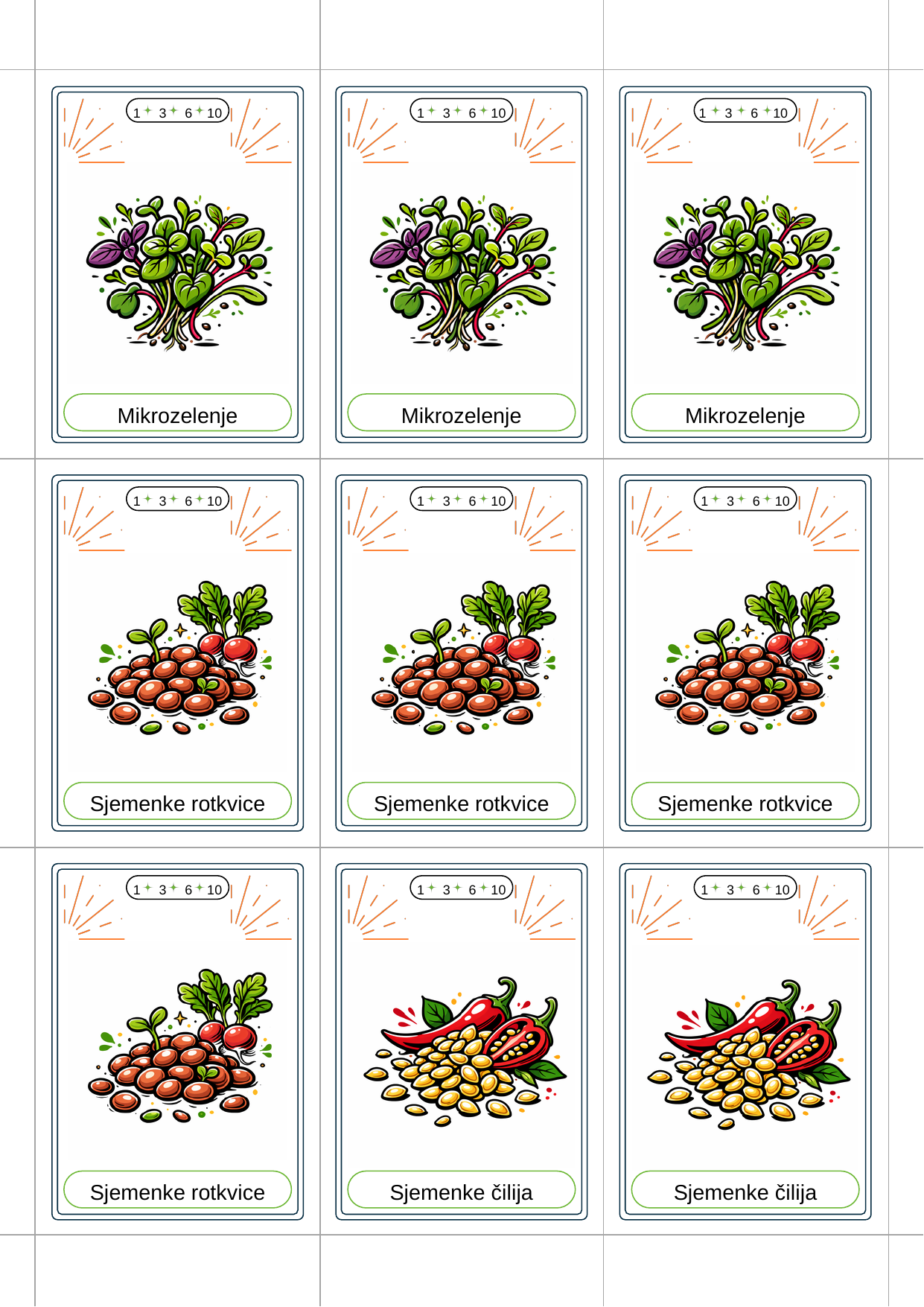

1     3     6    10

1     3     6    10

1     3     6    10

Mikrozelenje

Mikrozelenje

Mikrozelenje

1     3     6    10

1     3     6    10

1     3     6    10

Sjemenke rotkvice
Sjemenke rotkvice
Sjemenke rotkvice

1     3     6    10

1     3     6    10

1     3     6    10

Sjemenke rotkvice
Sjemenke čilija
Sjemenke čilija